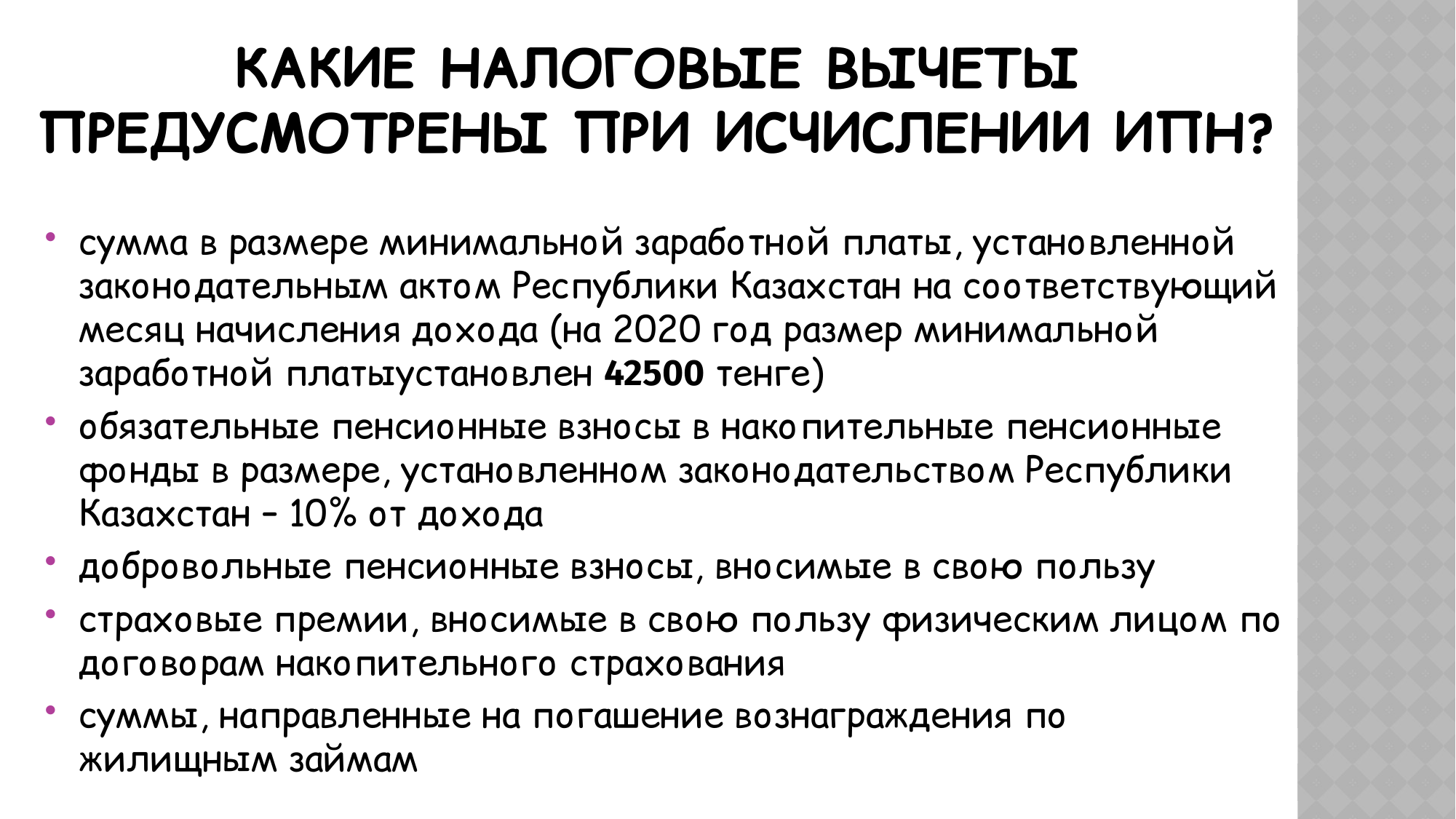

# Какие налоговые вычеты предусмотрены при исчислении ИПН?
сумма в размере минимальной заработной платы, установленной законодательным актом Республики Казахстан на соответствующий месяц начисления дохода (на 2020 год размер минимальной заработной платыустановлен 42500 тенге)
обязательные пенсионные взносы в накопительные пенсионные фонды в размере, установленном законодательством Республики Казахстан – 10% от дохода
добровольные пенсионные взносы, вносимые в свою пользу
страховые премии, вносимые в свою пользу физическим лицом по договорам накопительного страхования
суммы, направленные на погашение вознаграждения по жилищным займам